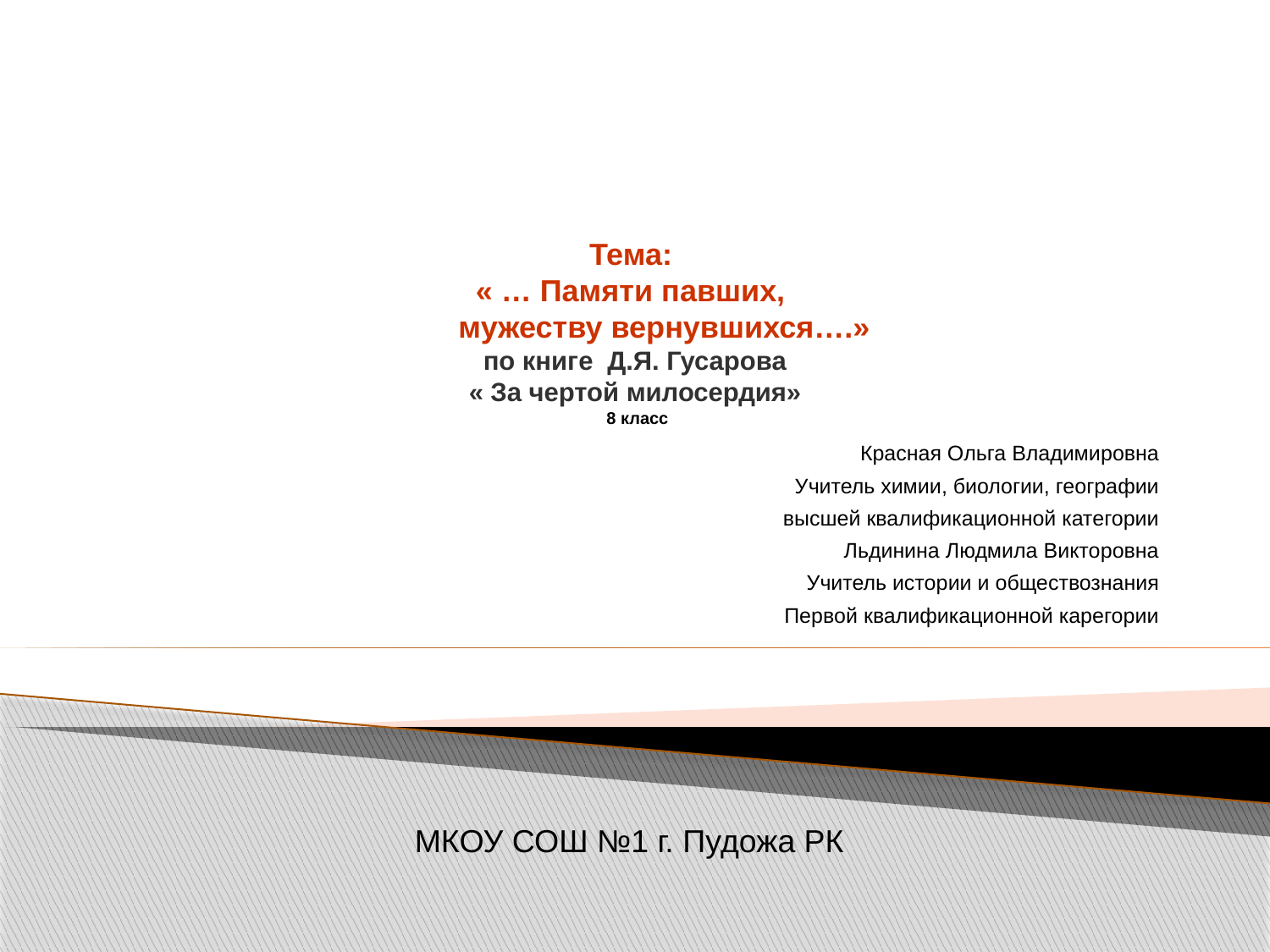

# Тема: « … Памяти павших, мужеству вернувшихся….» по книге  Д.Я. Гусарова « За чертой милосердия» 8 класс
 Красная Ольга Владимировна
Учитель химии, биологии, географии
высшей квалификационной категории
Льдинина Людмила Викторовна
Учитель истории и обществознания
Первой квалификационной карегории

МКОУ СОШ №1 г. Пудожа РК